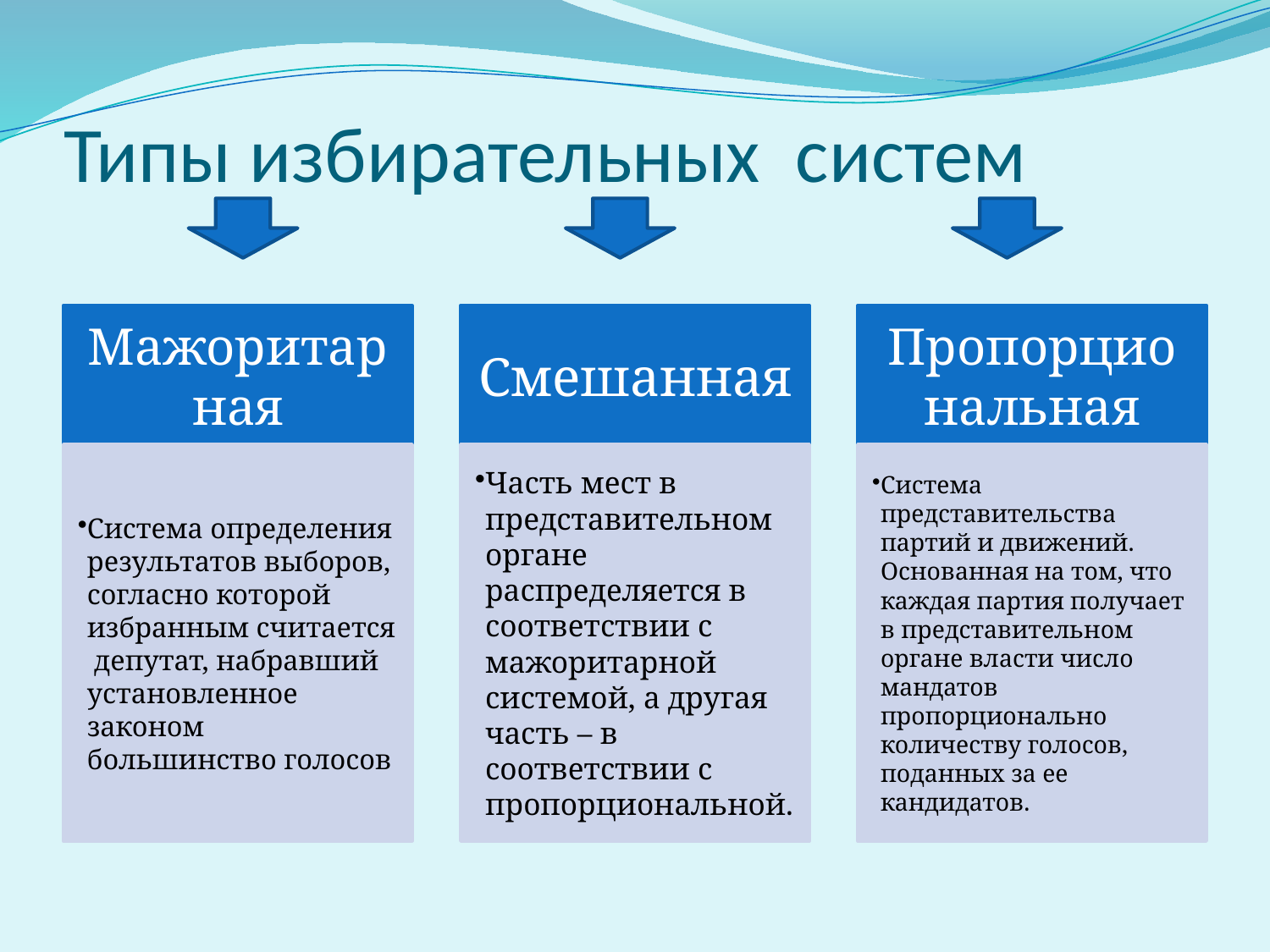

# Типы избирательных  систем

Мажоритарная
Система определения результатов выборов, согласно которой избранным считается  депутат, набравший установленное законом большинство голосов
Смешанная
Пропорциональная
Система представительства партий и движений. Основанная на том, что каждая партия получает в представительном органе власти число мандатов пропорционально количеству голосов, поданных за ее кандидатов.
Часть мест в представительном органе распределяется в соответствии с мажоритарной системой, а другая часть – в соответствии с пропорциональной.